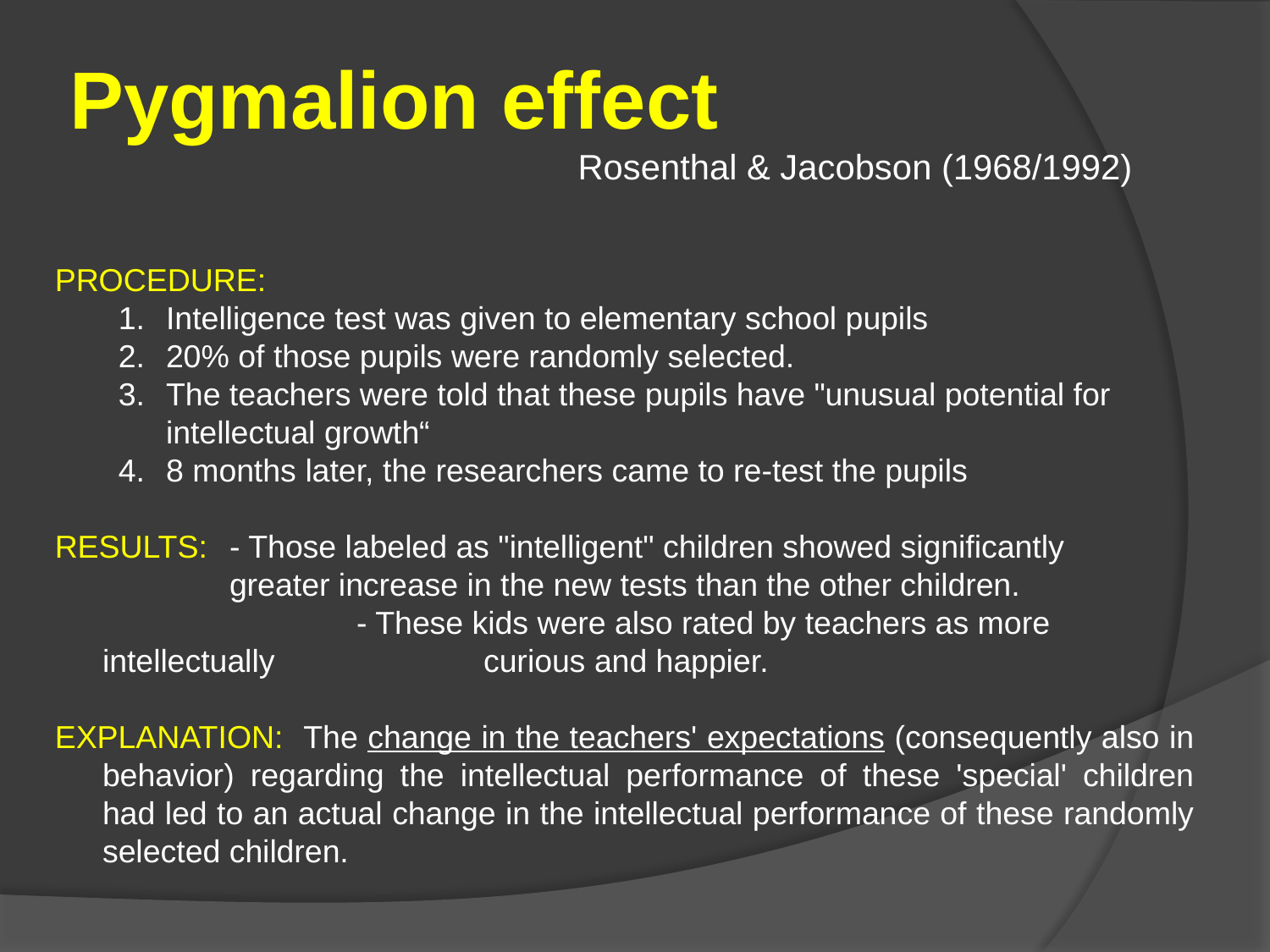

# Pygmalion effect Rosenthal & Jacobson (1968/1992)
PROCEDURE:
Intelligence test was given to elementary school pupils
20% of those pupils were randomly selected.
The teachers were told that these pupils have "unusual potential for intellectual growth“
8 months later, the researchers came to re-test the pupils

RESULTS:	- Those labeled as "intelligent" children showed significantly 		greater increase in the new tests than the other children.
			- These kids were also rated by teachers as more intellectually 		curious and happier.

EXPLANATION:  The change in the teachers' expectations (consequently also in behavior) regarding the intellectual performance of these 'special' children had led to an actual change in the intellectual performance of these randomly selected children.